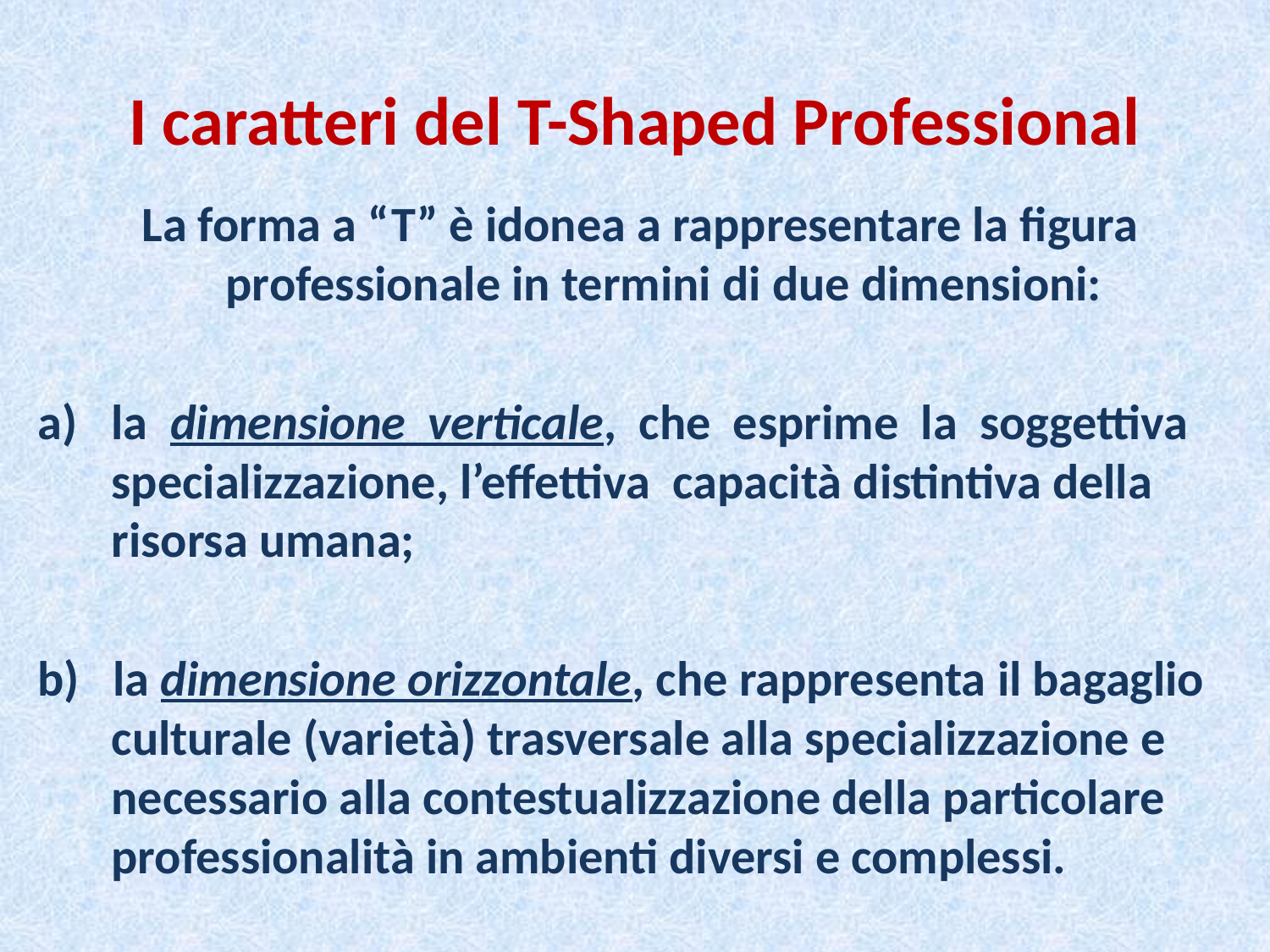

# I caratteri del T-Shaped Professional
La forma a “T” è idonea a rappresentare la figura professionale in termini di due dimensioni:

la  dimensione  verticale,  che  esprime  la  soggettiva  specializzazione, l’effettiva  capacità distintiva della risorsa umana;

b)   la dimensione orizzontale, che rappresenta il bagaglio culturale (varietà) trasversale alla specializzazione e necessario alla contestualizzazione della particolare professionalità in ambienti diversi e complessi.